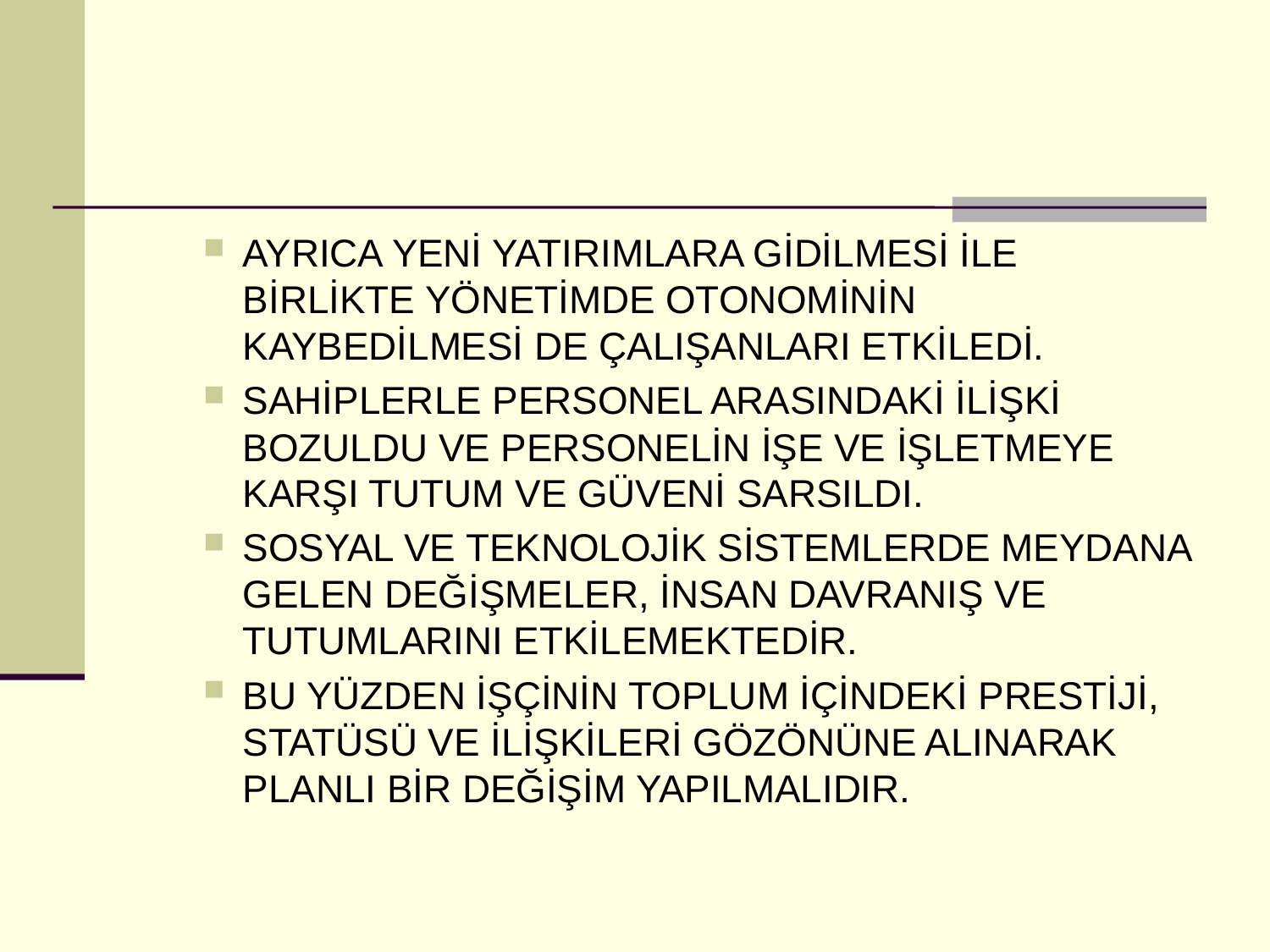

#
AYRICA YENİ YATIRIMLARA GİDİLMESİ İLE BİRLİKTE YÖNETİMDE OTONOMİNİN KAYBEDİLMESİ DE ÇALIŞANLARI ETKİLEDİ.
SAHİPLERLE PERSONEL ARASINDAKİ İLİŞKİ BOZULDU VE PERSONELİN İŞE VE İŞLETMEYE KARŞI TUTUM VE GÜVENİ SARSILDI.
SOSYAL VE TEKNOLOJİK SİSTEMLERDE MEYDANA GELEN DEĞİŞMELER, İNSAN DAVRANIŞ VE TUTUMLARINI ETKİLEMEKTEDİR.
BU YÜZDEN İŞÇİNİN TOPLUM İÇİNDEKİ PRESTİJİ, STATÜSÜ VE İLİŞKİLERİ GÖZÖNÜNE ALINARAK PLANLI BİR DEĞİŞİM YAPILMALIDIR.